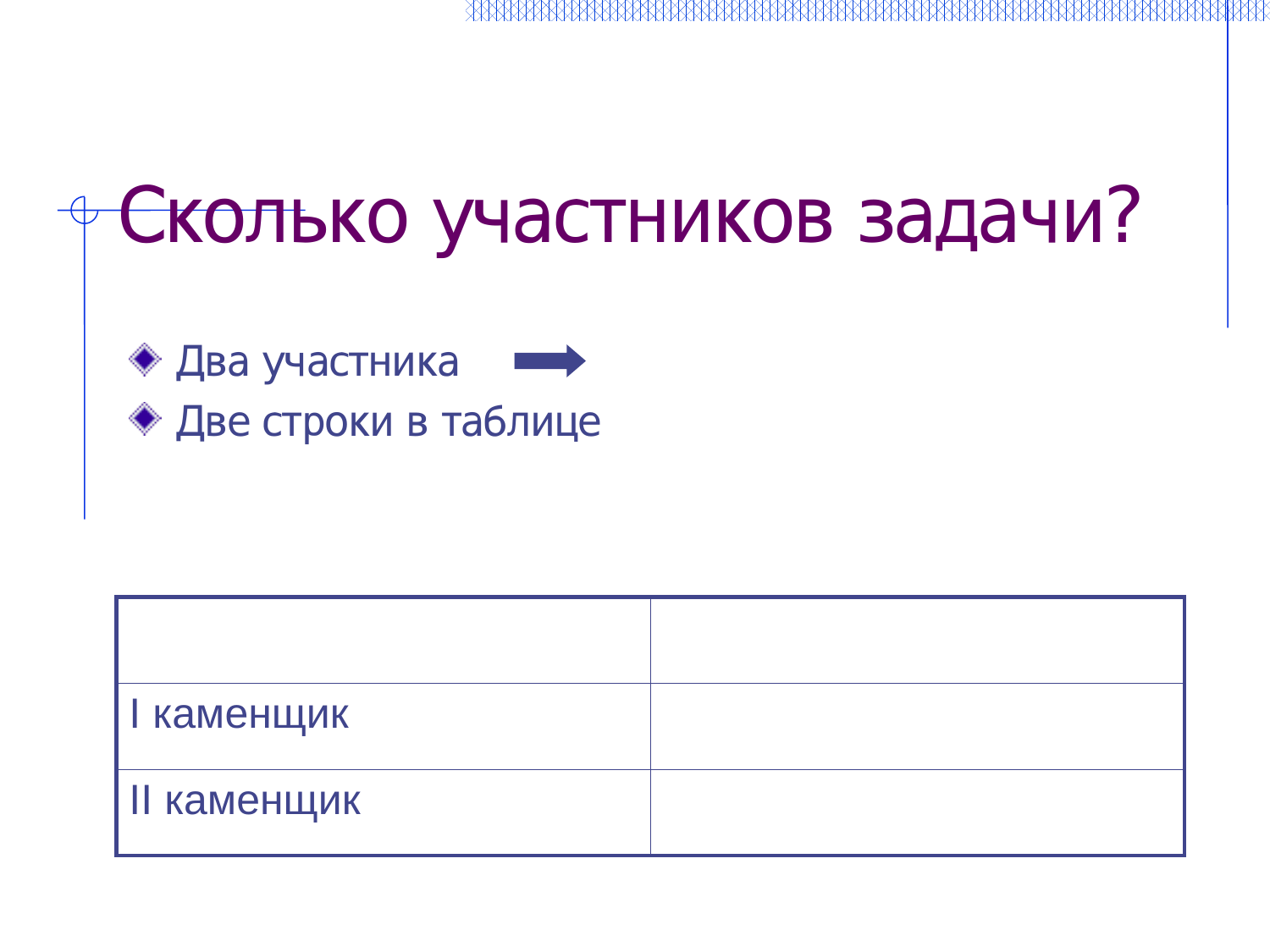

# Сколько участников задачи?
Два участника
Две строки в таблице

|  |  |
| --- | --- |
| I каменщик |  |
| II каменщик |  |